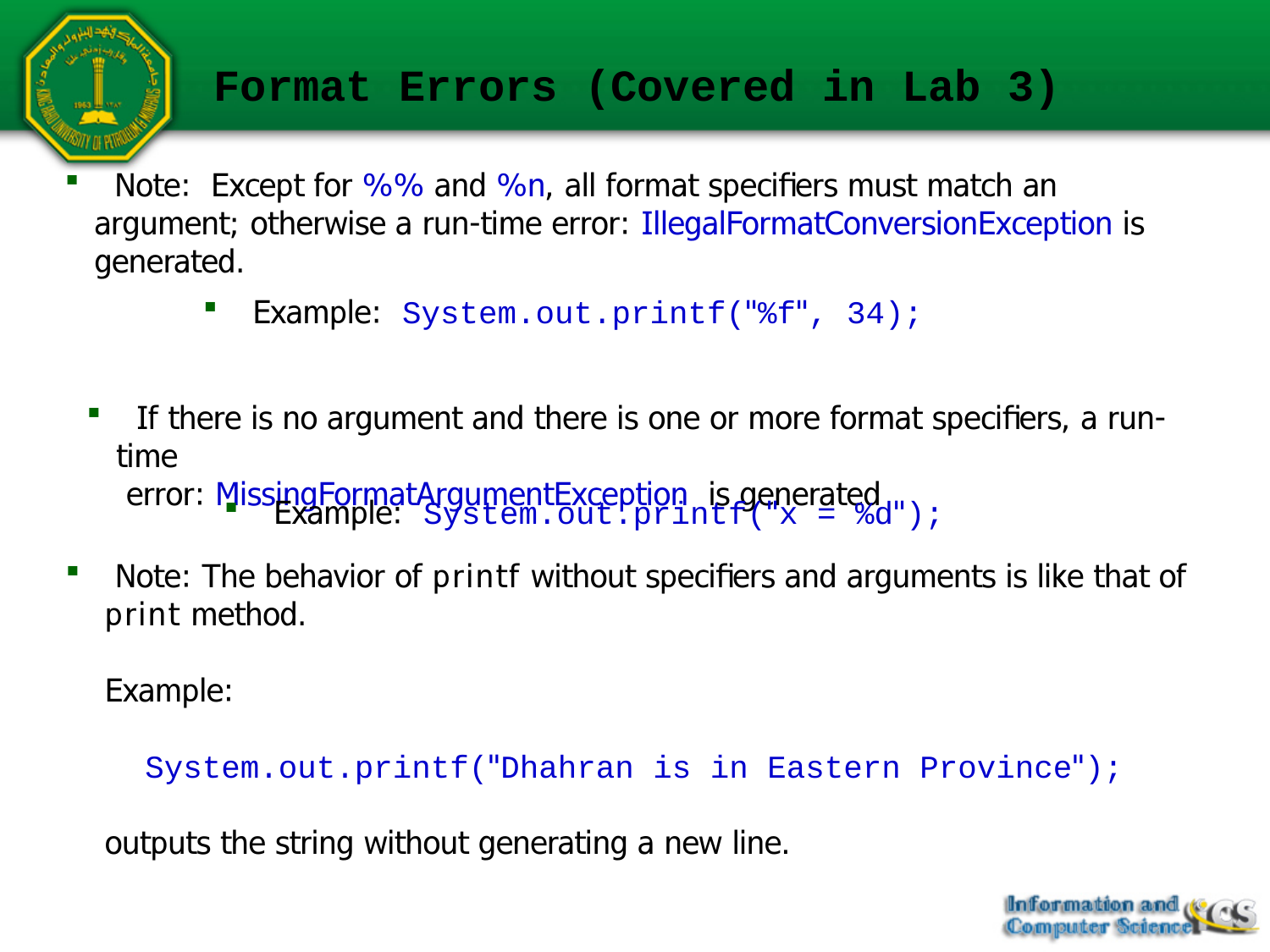

# Format Errors (Covered in Lab 3)
  Note:  Except for %% and %n, all format specifiers must match an
   argument; otherwise a run-time error: IllegalFormatConversionException is
   generated.
  Example:  System.out.printf("%f", 34);
  If there is no argument and there is one or more format specifiers, a run-time
    error: MissingFormatArgumentException  is generated
  Example:  System.out.printf("x = %d");
  Note: The behavior of printf without specifiers and arguments is like that of
    print method.

    Example:

        System.out.printf("Dhahran is in Eastern Province");

    outputs the string without generating a new line.